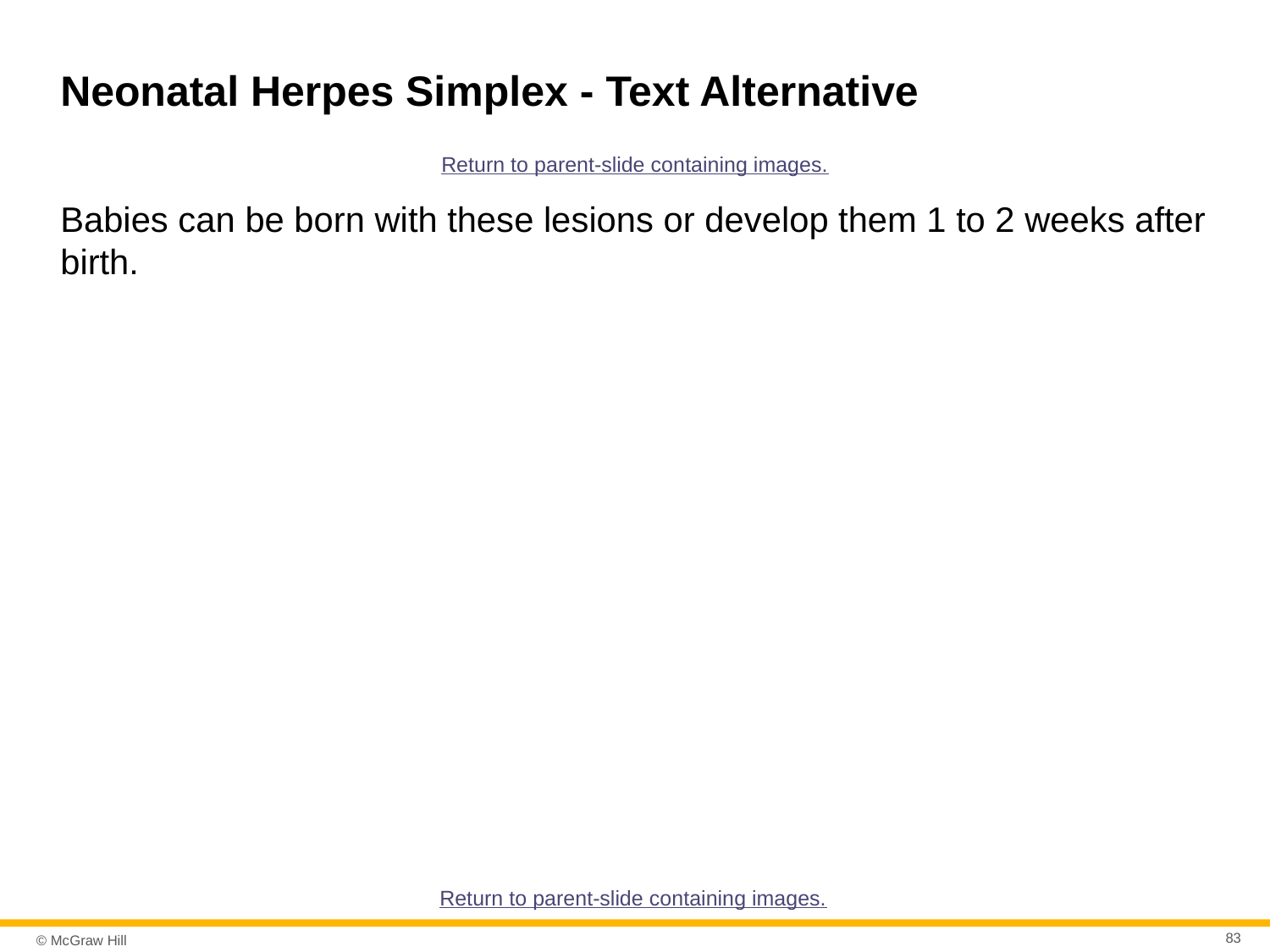

# Neonatal Herpes Simplex - Text Alternative
Return to parent-slide containing images.
Babies can be born with these lesions or develop them 1 to 2 weeks after birth.
Return to parent-slide containing images.